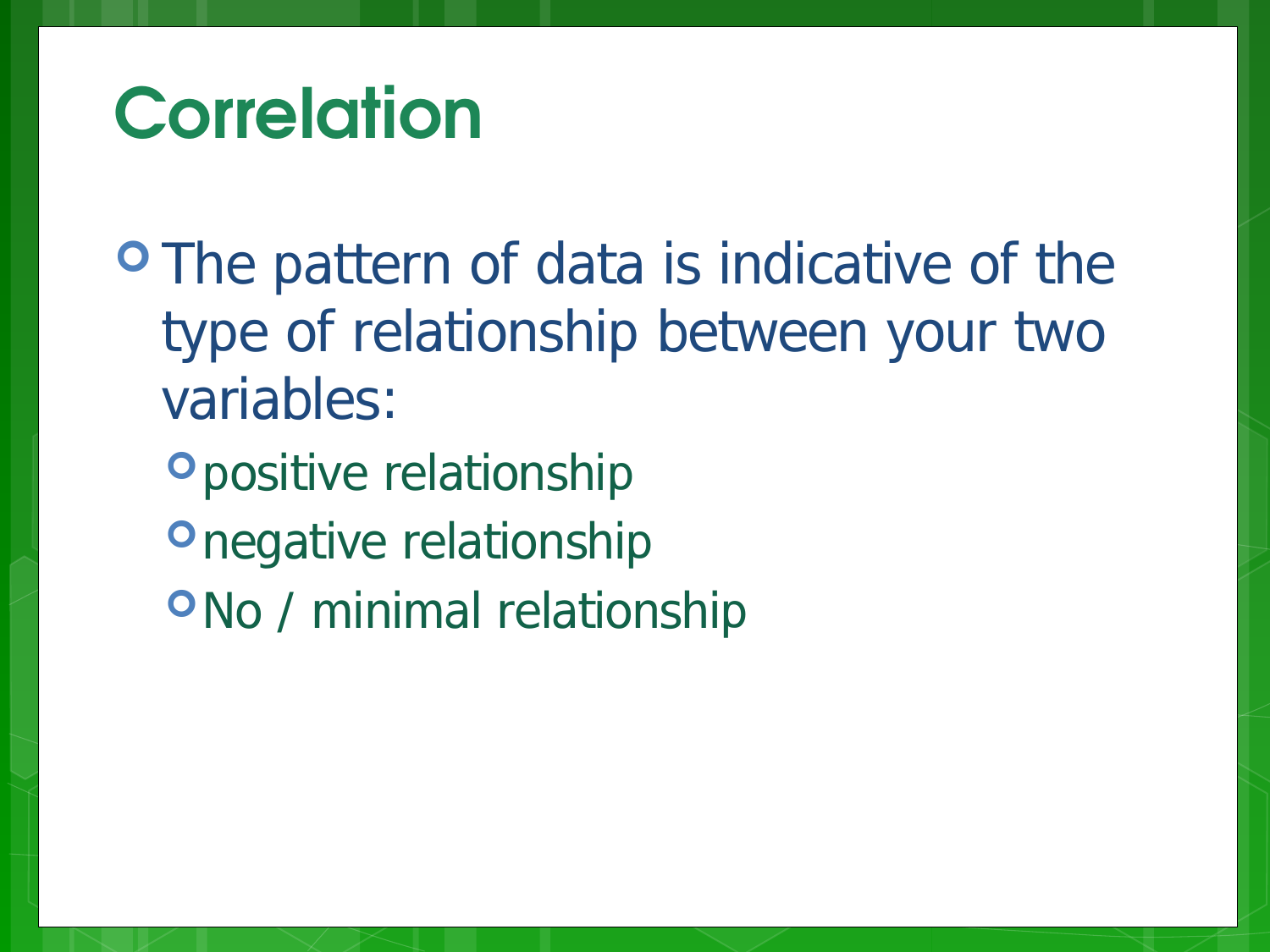

# Correlation
The pattern of data is indicative of the type of relationship between your two variables:
positive relationship
negative relationship
No / minimal relationship